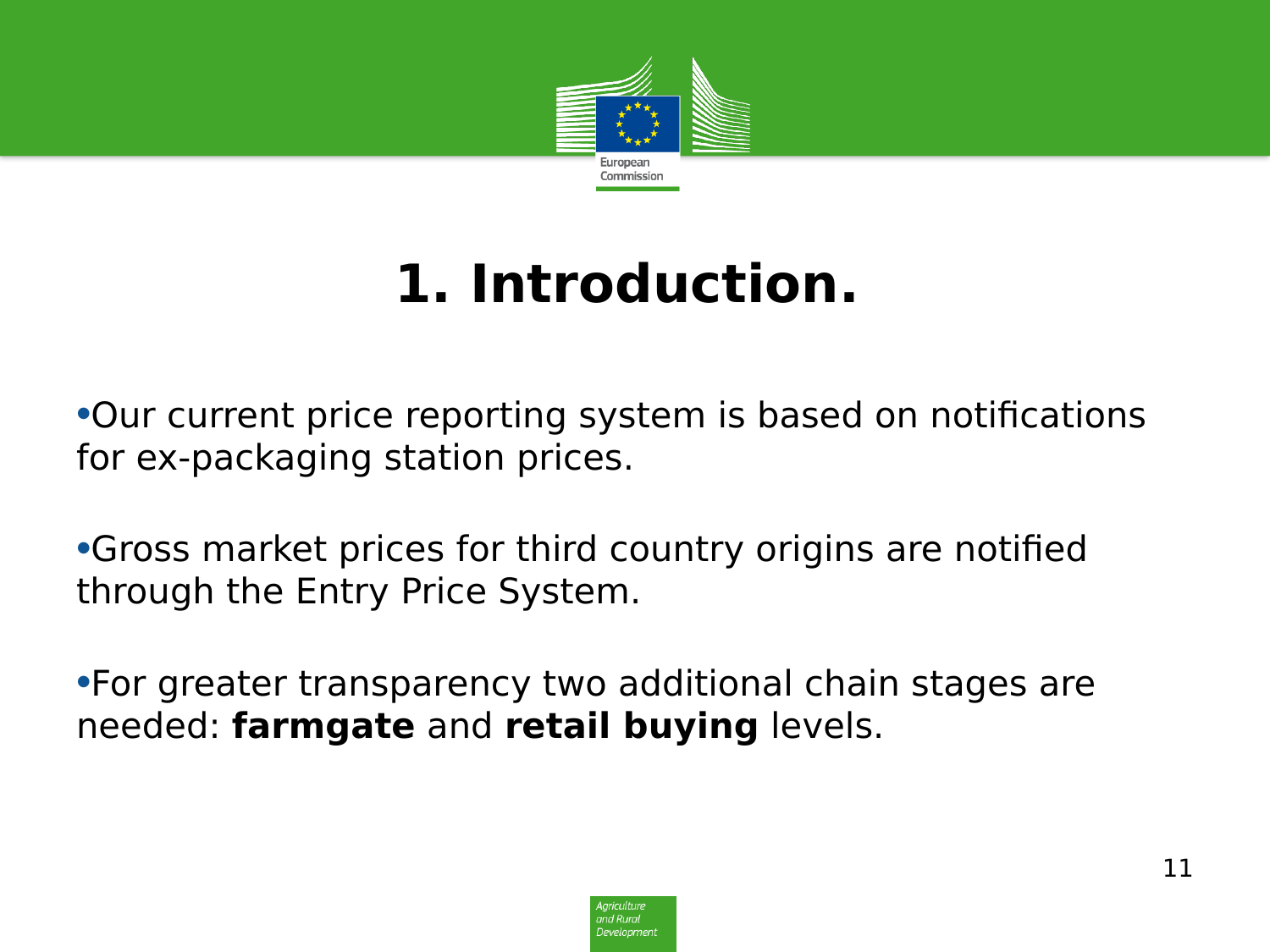

# 1. Introduction.
Our current price reporting system is based on notifications for ex-packaging station prices.
Gross market prices for third country origins are notified through the Entry Price System.
For greater transparency two additional chain stages are needed: farmgate and retail buying levels.
11